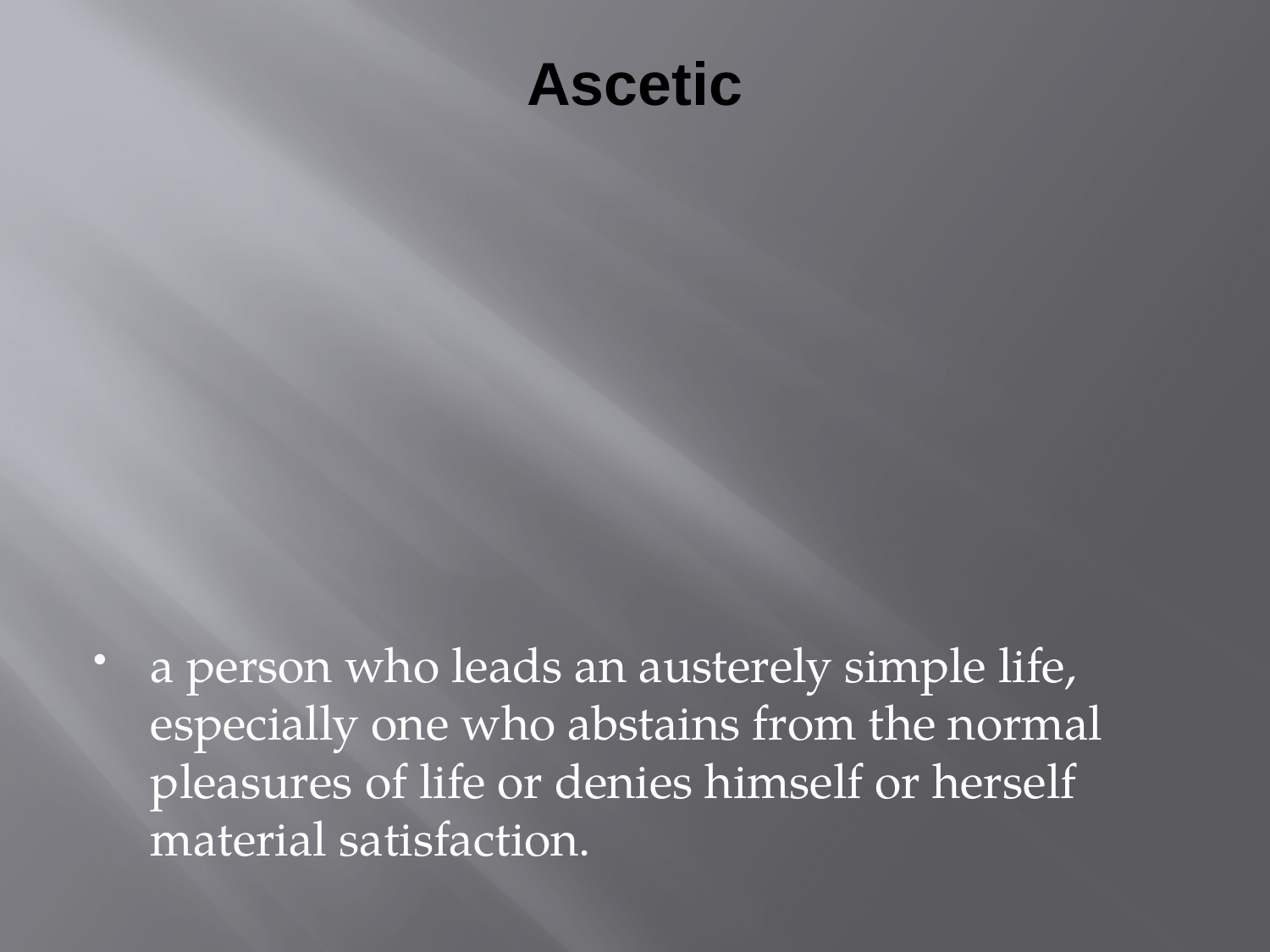

# Ascetic

a person who leads an austerely simple life, especially one who abstains from the normal pleasures of life or denies himself or herself material satisfaction.